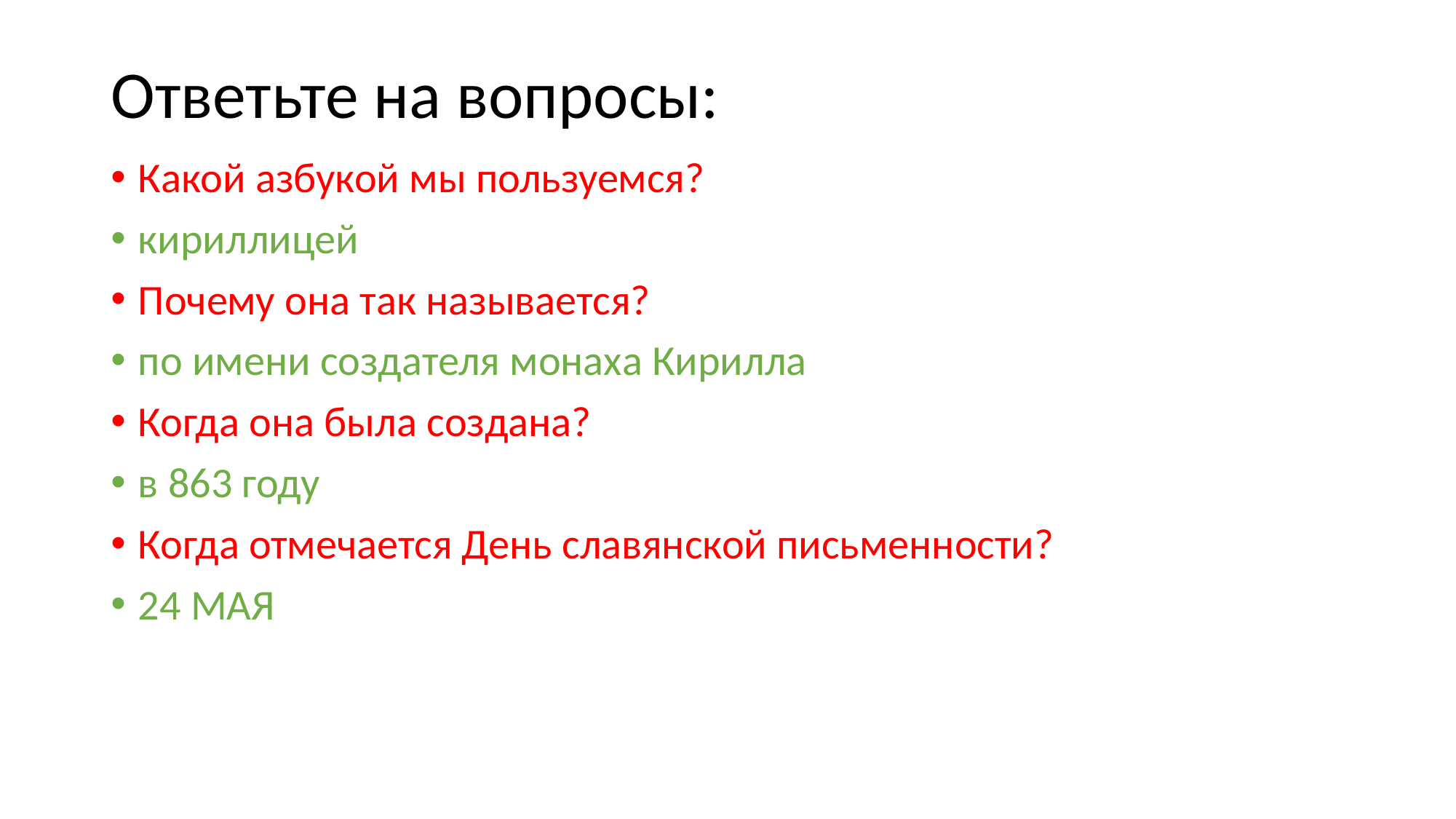

# Ответьте на вопросы:
Какой азбукой мы пользуемся?
кириллицей
Почему она так называется?
по имени создателя монаха Кирилла
Когда она была создана?
в 863 году
Когда отмечается День славянской письменности?
24 МАЯ